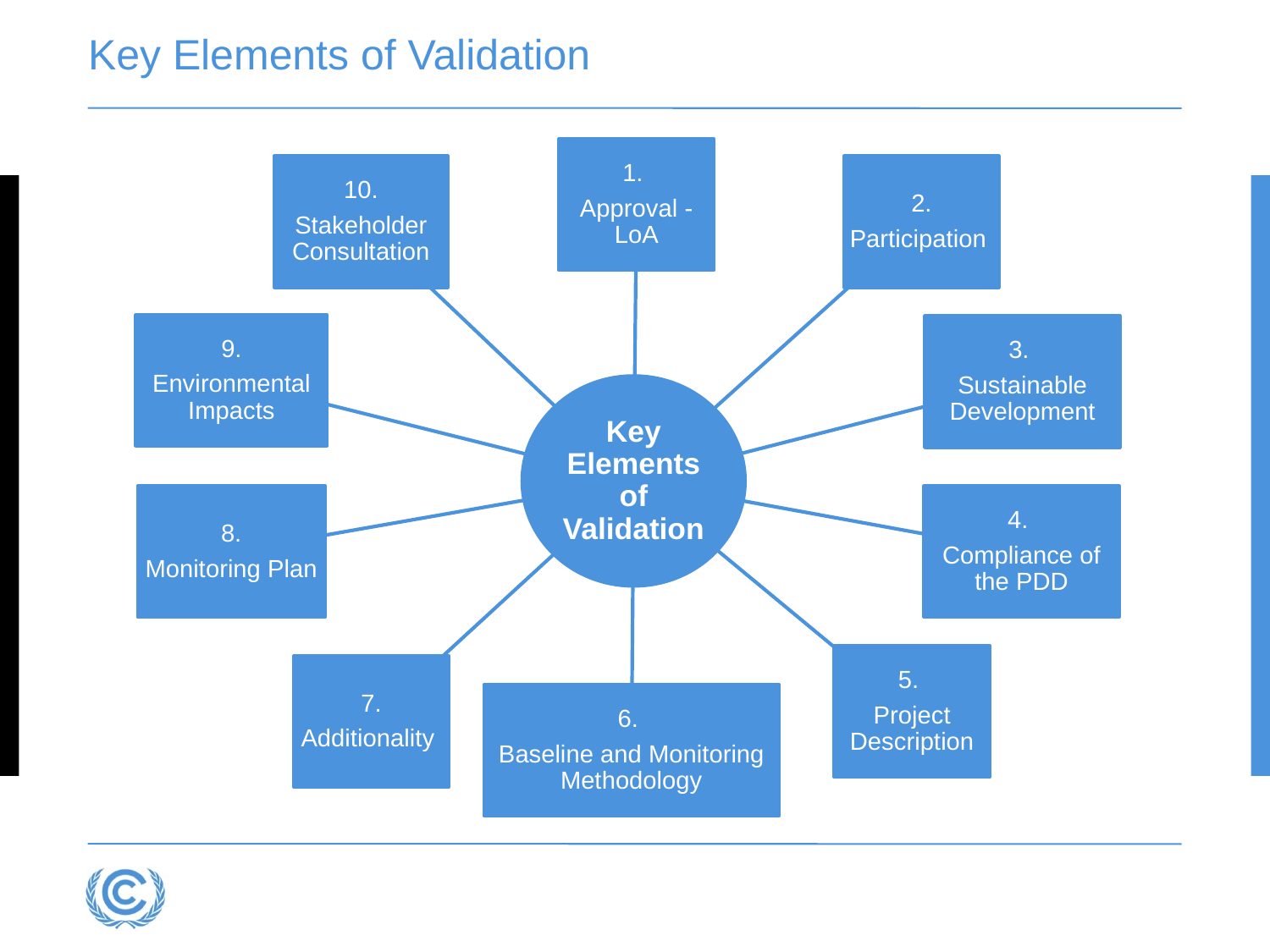

# Key Elements of Validation
Key Elements of Validation

1.
Approval - LoA

2.
Participation

3.
Sustainable Development

4.
Compliance of the PDD

5.
Project Description

6.
Baseline and Monitoring Methodology

7.
Additionality

8.
Monitoring Plan

9.
Environmental Impacts

10.
Stakeholder Consultation